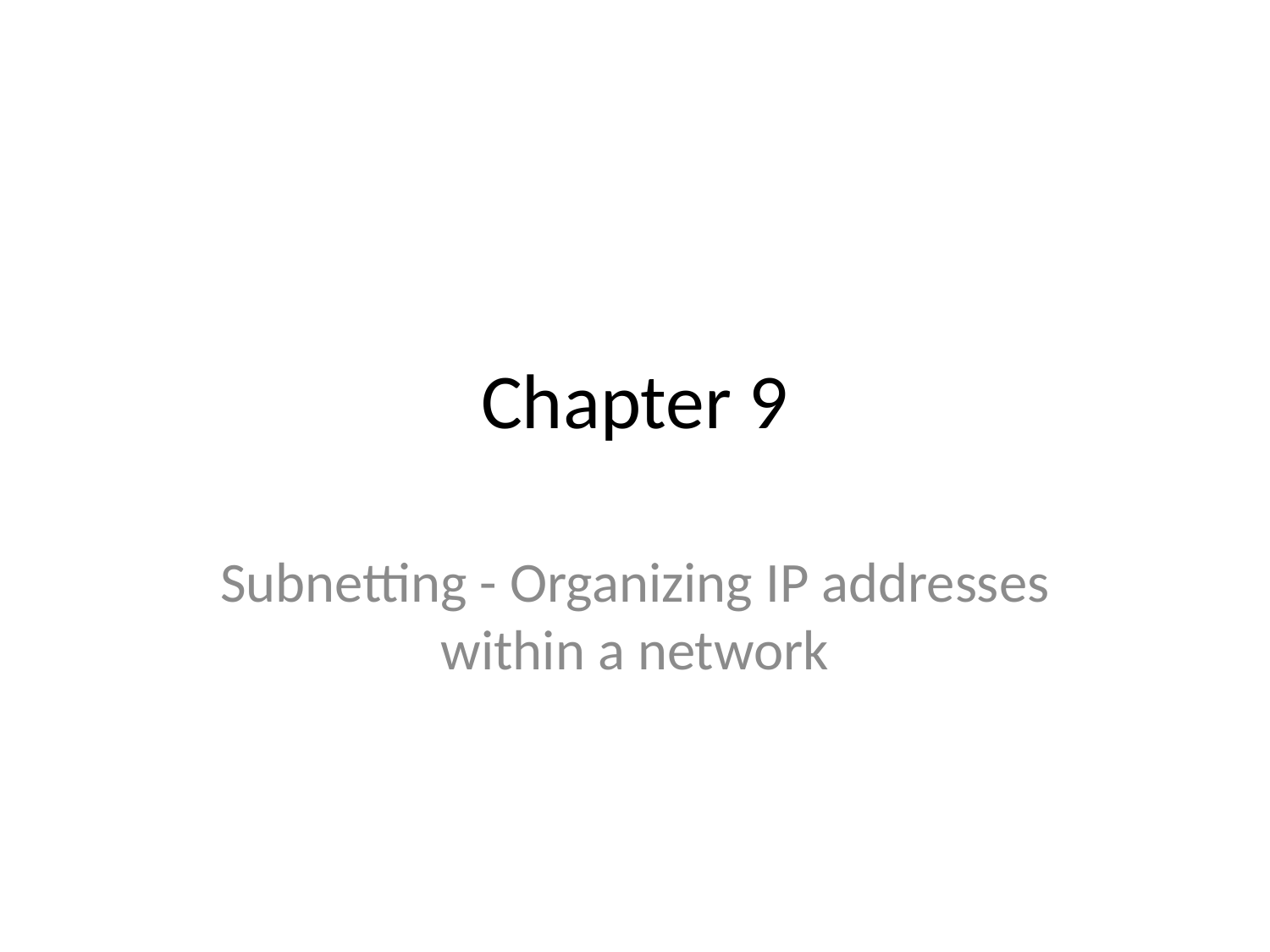

# Chapter 9
Subnetting - Organizing IP addresses within a network